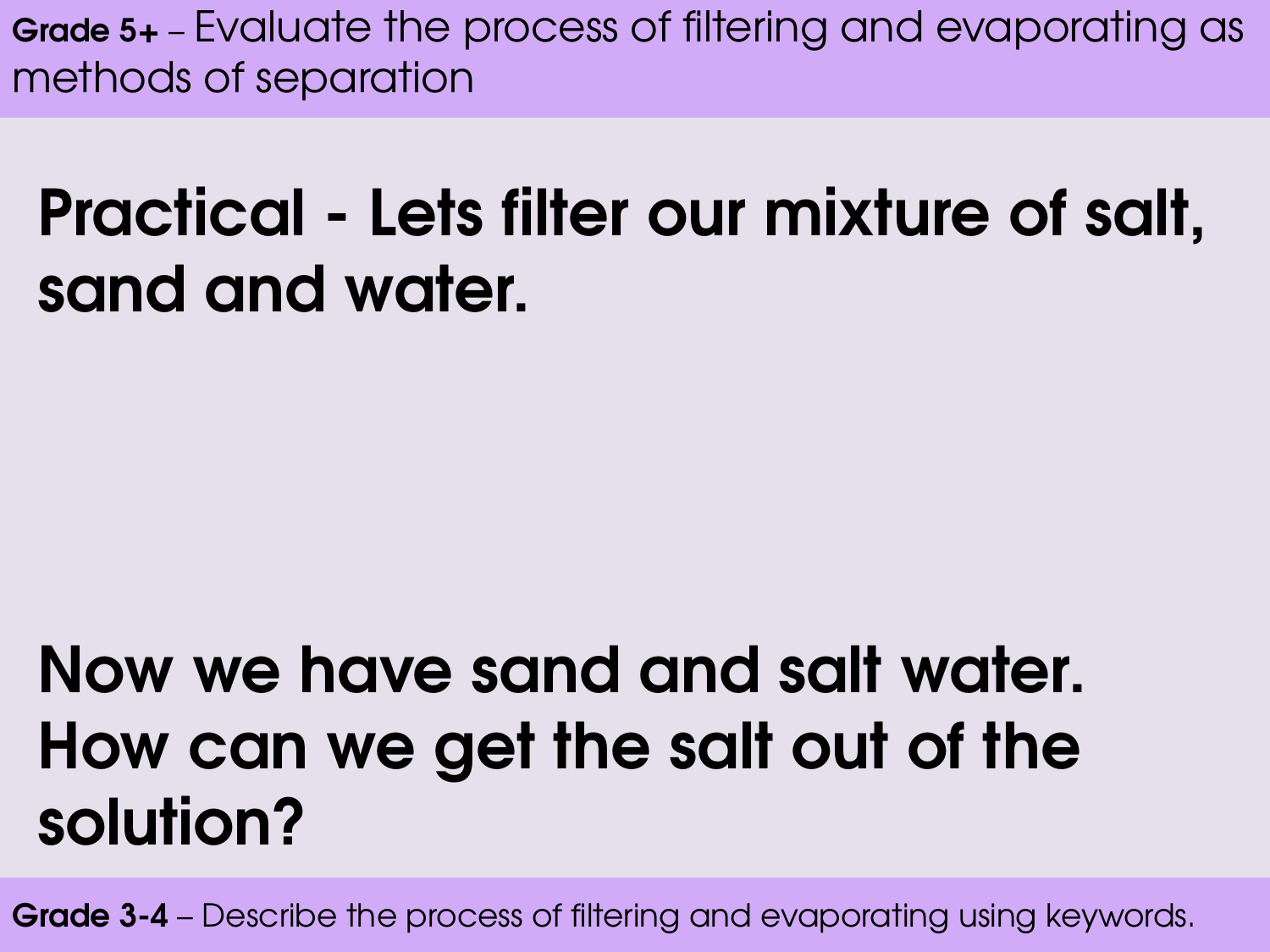

ASPIRE – Evaluate the process of filtering and evaporating as methods of separation

Grade 5+ – Evaluate the process of filtering and evaporating as methods of separation

Practical - Lets filter our mixture of salt, sand and water.

Now we have sand and salt water. How can we get the salt out of the solution?

Grade 3-4 – Describe the process of filtering and evaporating using keywords.

CHALLENGE – Describe the process of filtering and evaporating using keywords.